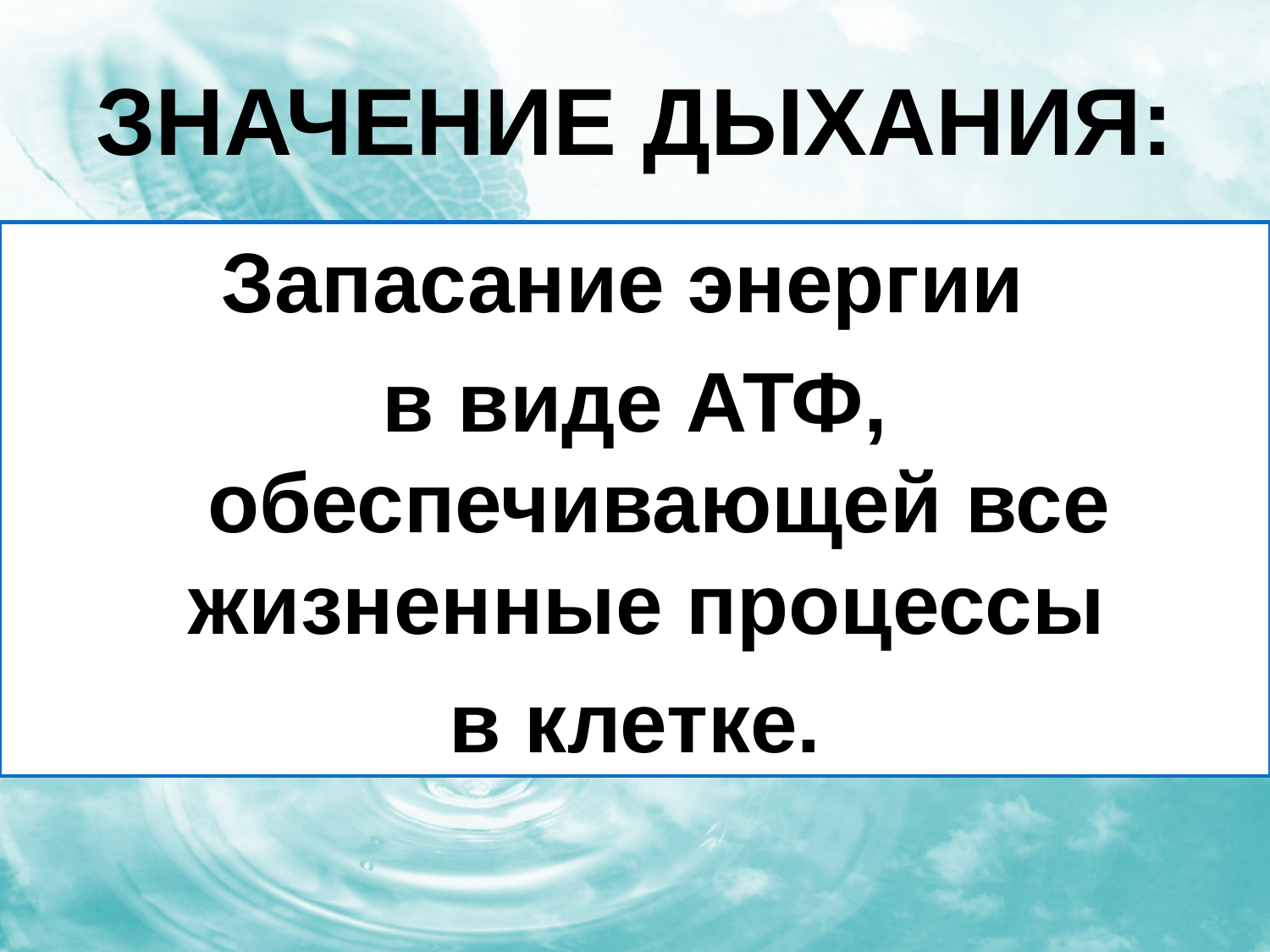

# Значение дыхания:
Запасание энергии
в виде АТФ, обеспечивающей все жизненные процессы
в клетке.